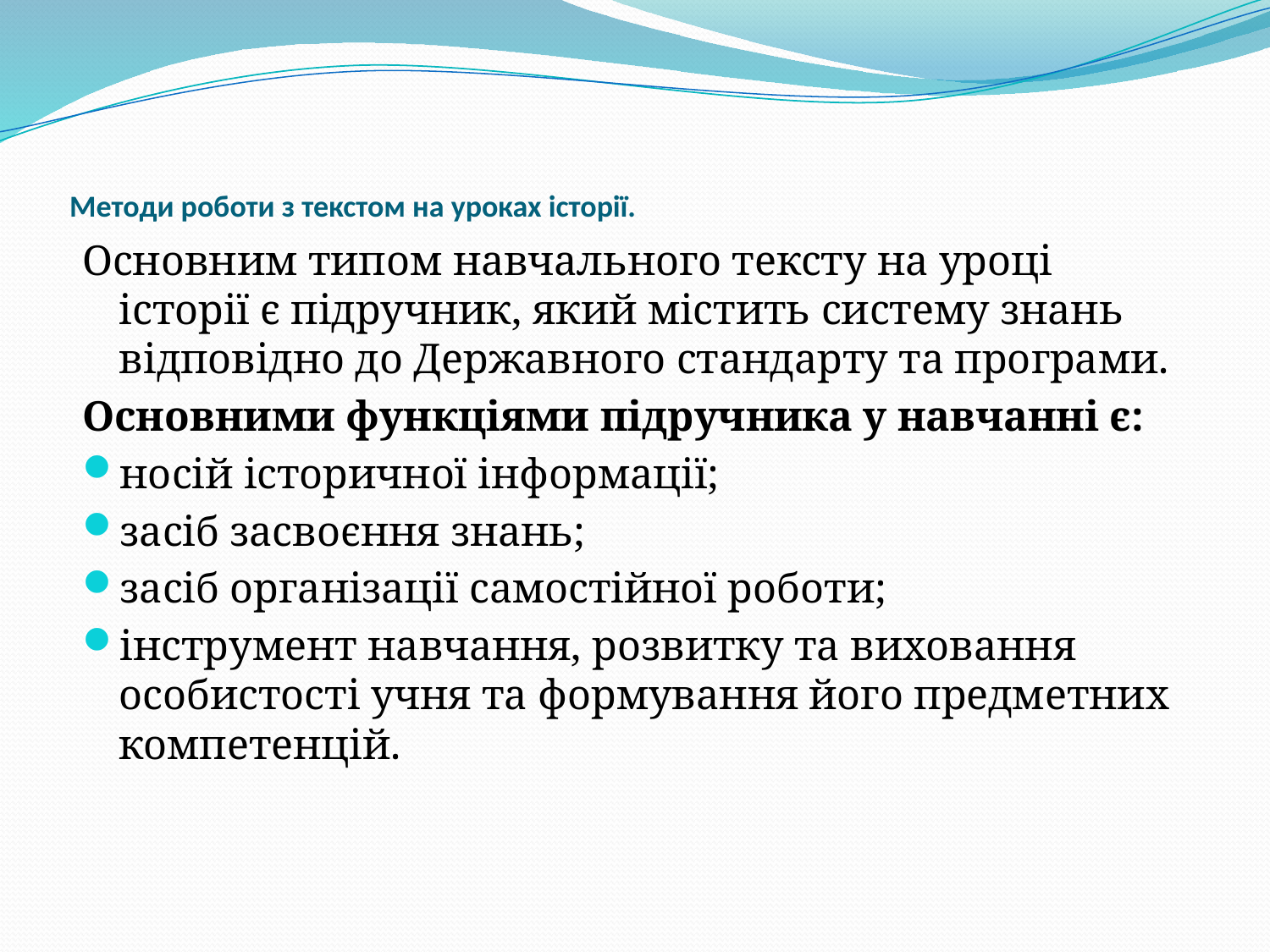

# Методи роботи з текстом на уроках історії.
Основним типом навчального тексту на уроці історії є підручник, який містить систему знань відповідно до Державного стандарту та програми.
Основними функціями підручника у навчанні є:
носій історичної інформації;
засіб засвоєння знань;
засіб організації самостійної роботи;
інструмент навчання, розвитку та виховання особистості учня та формування його предметних компетенцій.